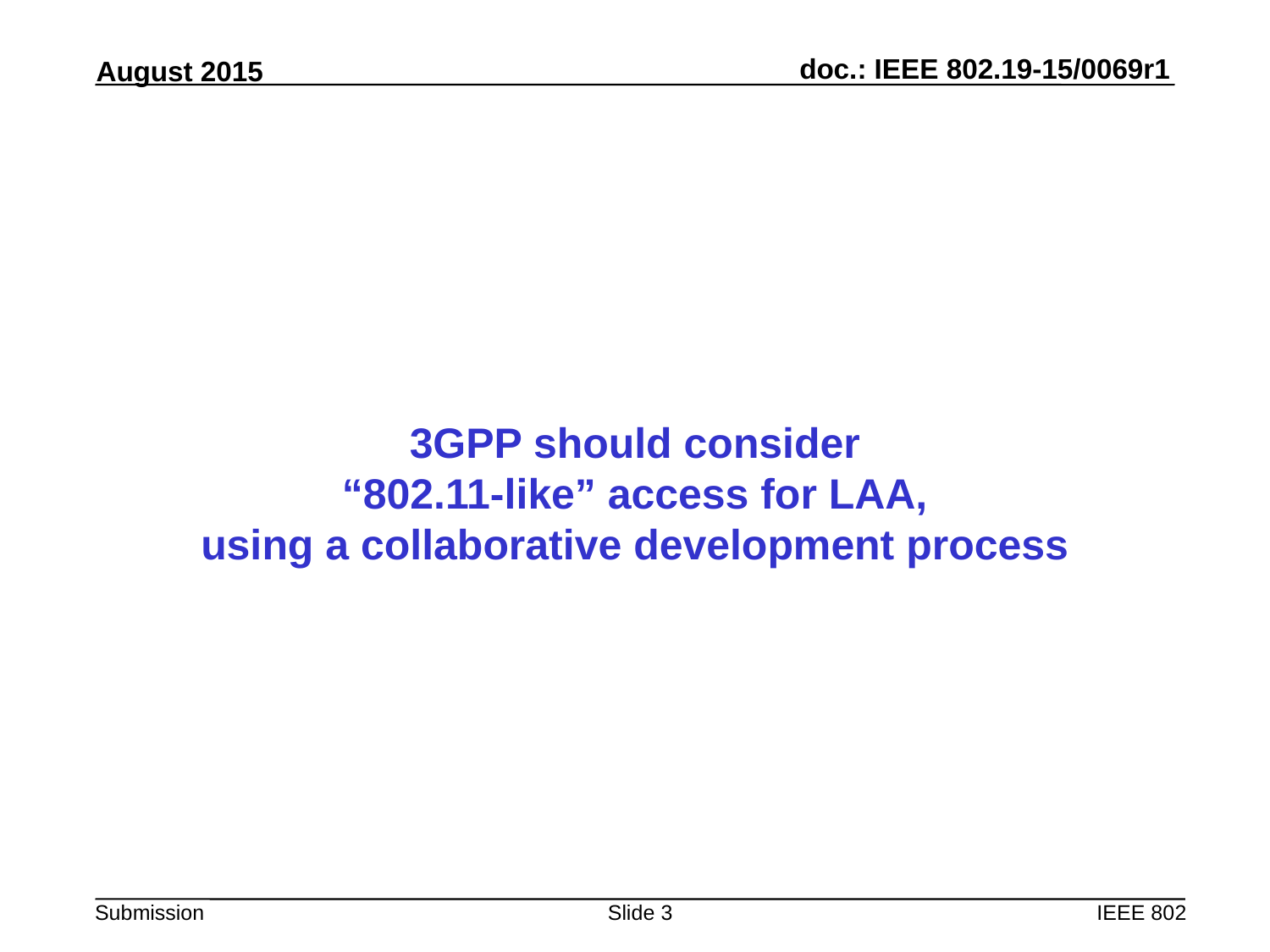

# 3GPP should consider “802.11-like” access for LAA, using a collaborative development process
Slide 3
IEEE 802